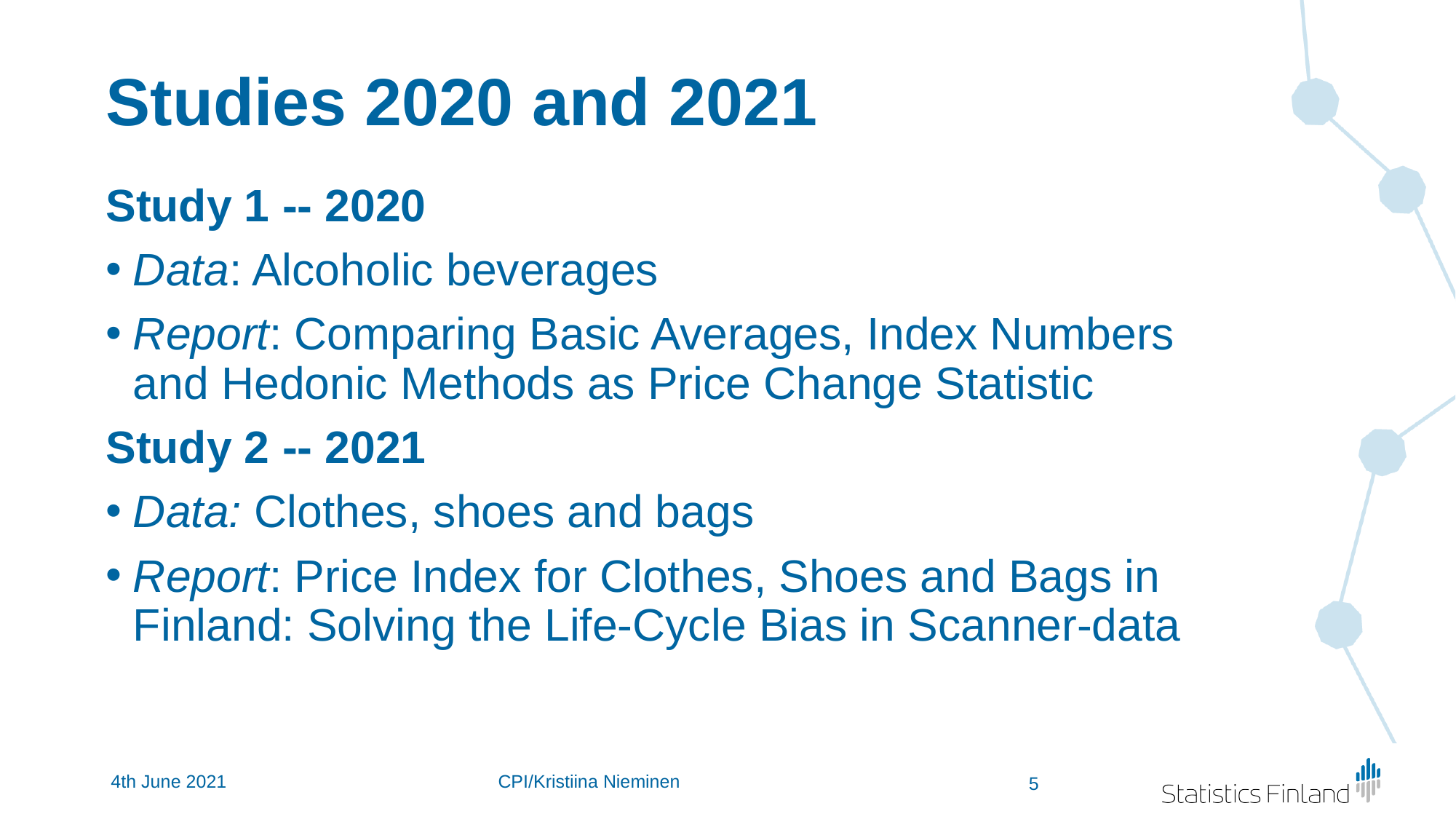

# Studies 2020 and 2021
Study 1 -- 2020
Data: Alcoholic beverages
Report: Comparing Basic Averages, Index Numbers and Hedonic Methods as Price Change Statistic
Study 2 -- 2021
Data: Clothes, shoes and bags
Report: Price Index for Clothes, Shoes and Bags in Finland: Solving the Life-Cycle Bias in Scanner-data
4th June 2021
CPI/Kristiina Nieminen
5